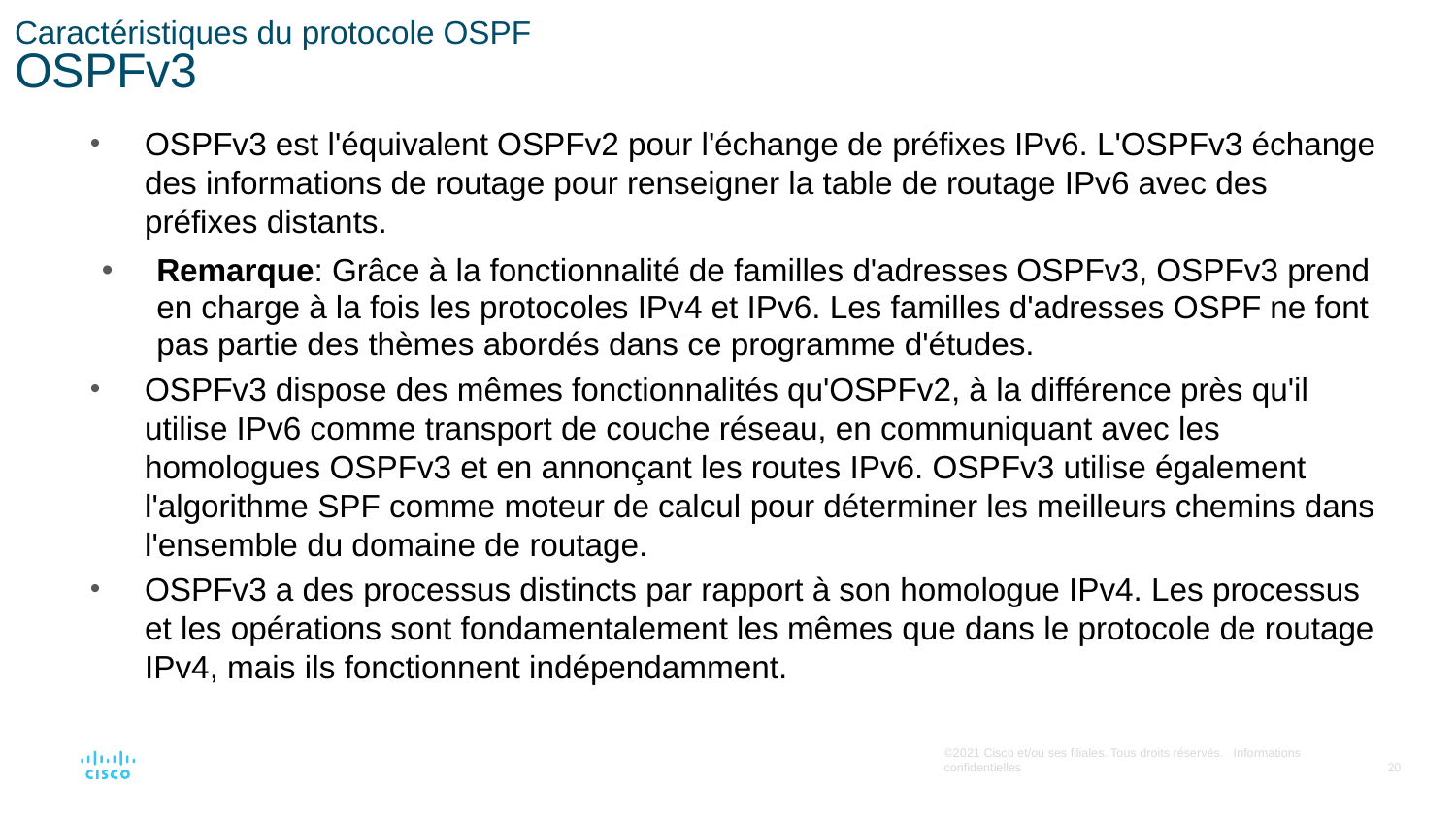

# Caractéristiques du protocole OSPF OSPFv3
OSPFv3 est l'équivalent OSPFv2 pour l'échange de préfixes IPv6. L'OSPFv3 échange des informations de routage pour renseigner la table de routage IPv6 avec des préfixes distants.
Remarque: Grâce à la fonctionnalité de familles d'adresses OSPFv3, OSPFv3 prend en charge à la fois les protocoles IPv4 et IPv6. Les familles d'adresses OSPF ne font pas partie des thèmes abordés dans ce programme d'études.
OSPFv3 dispose des mêmes fonctionnalités qu'OSPFv2, à la différence près qu'il utilise IPv6 comme transport de couche réseau, en communiquant avec les homologues OSPFv3 et en annonçant les routes IPv6. OSPFv3 utilise également l'algorithme SPF comme moteur de calcul pour déterminer les meilleurs chemins dans l'ensemble du domaine de routage.
OSPFv3 a des processus distincts par rapport à son homologue IPv4. Les processus et les opérations sont fondamentalement les mêmes que dans le protocole de routage IPv4, mais ils fonctionnent indépendamment.